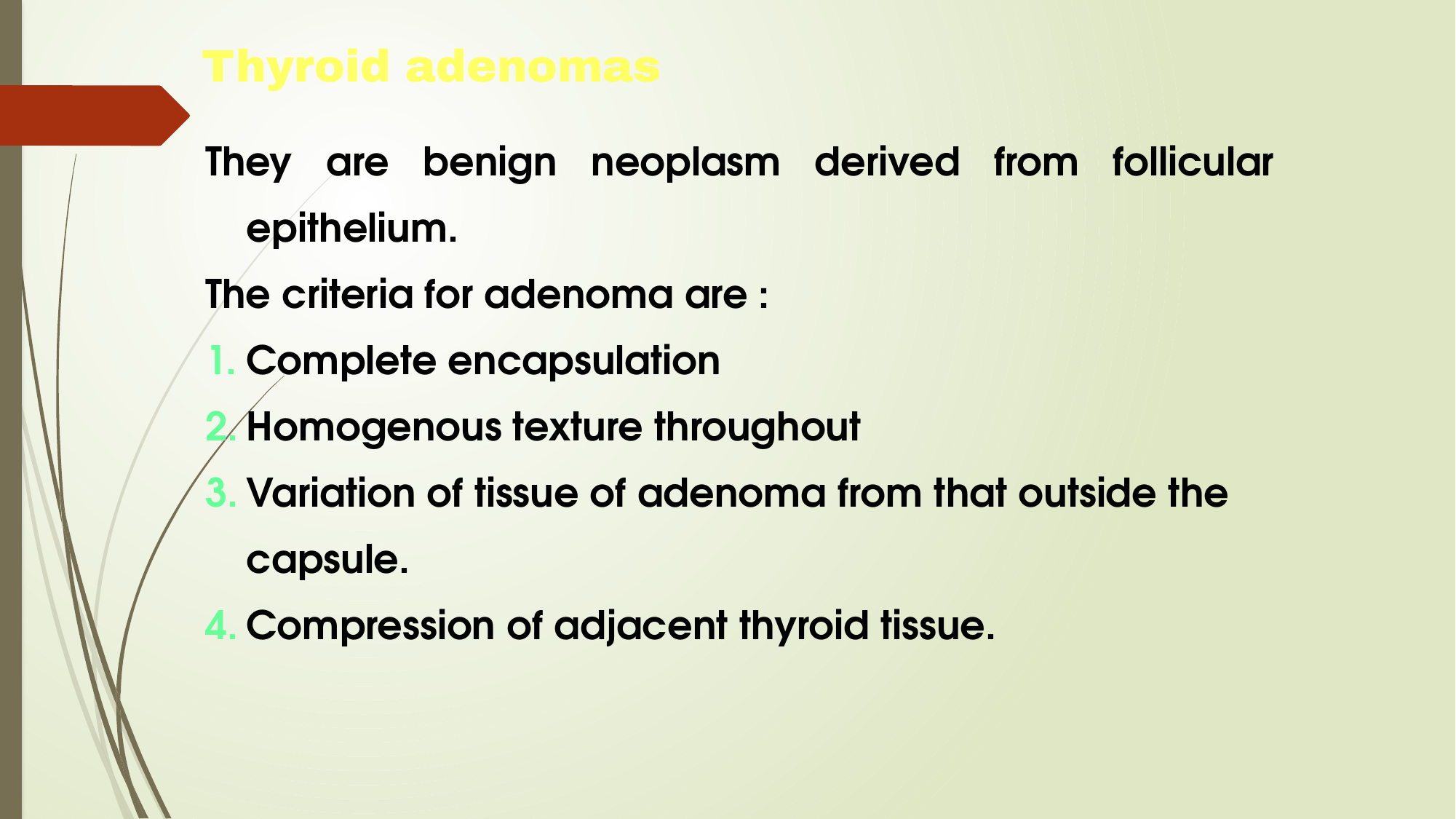

Thyroid adenomas
They are benign neoplasm derived from follicular epithelium.
The criteria for adenoma are :
Complete encapsulation
Homogenous texture throughout
Variation of tissue of adenoma from that outside the capsule.
Compression of adjacent thyroid tissue.